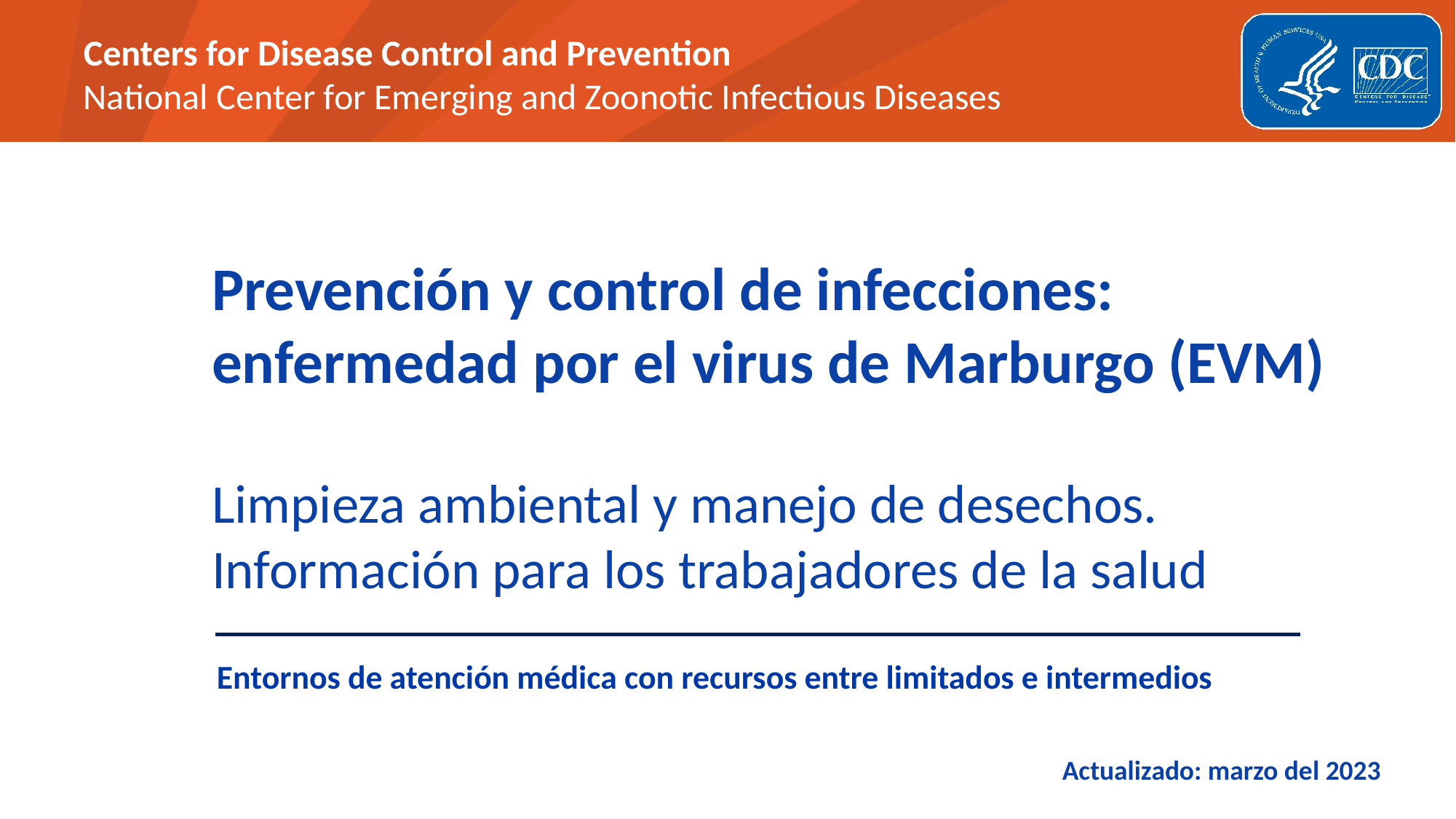

# Prevención y control de infecciones: enfermedad por el virus de Marburgo (EVM) Limpieza ambiental y manejo de desechos. Información para los trabajadores de la salud
Entornos de atención médica con recursos entre limitados e intermedios
Actualizado: marzo del 2023